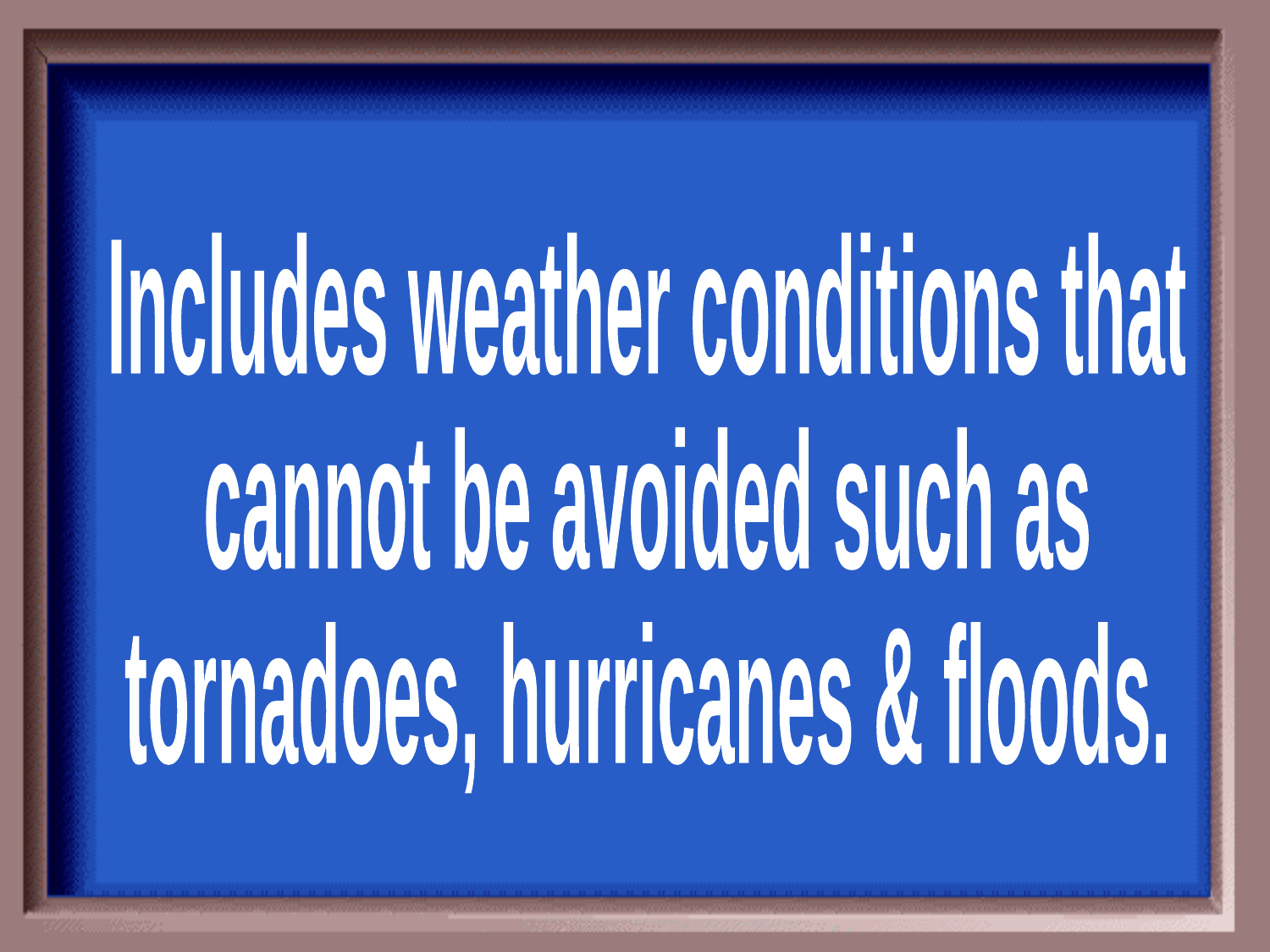

Includes weather conditions that
cannot be avoided such as
tornadoes, hurricanes & floods.